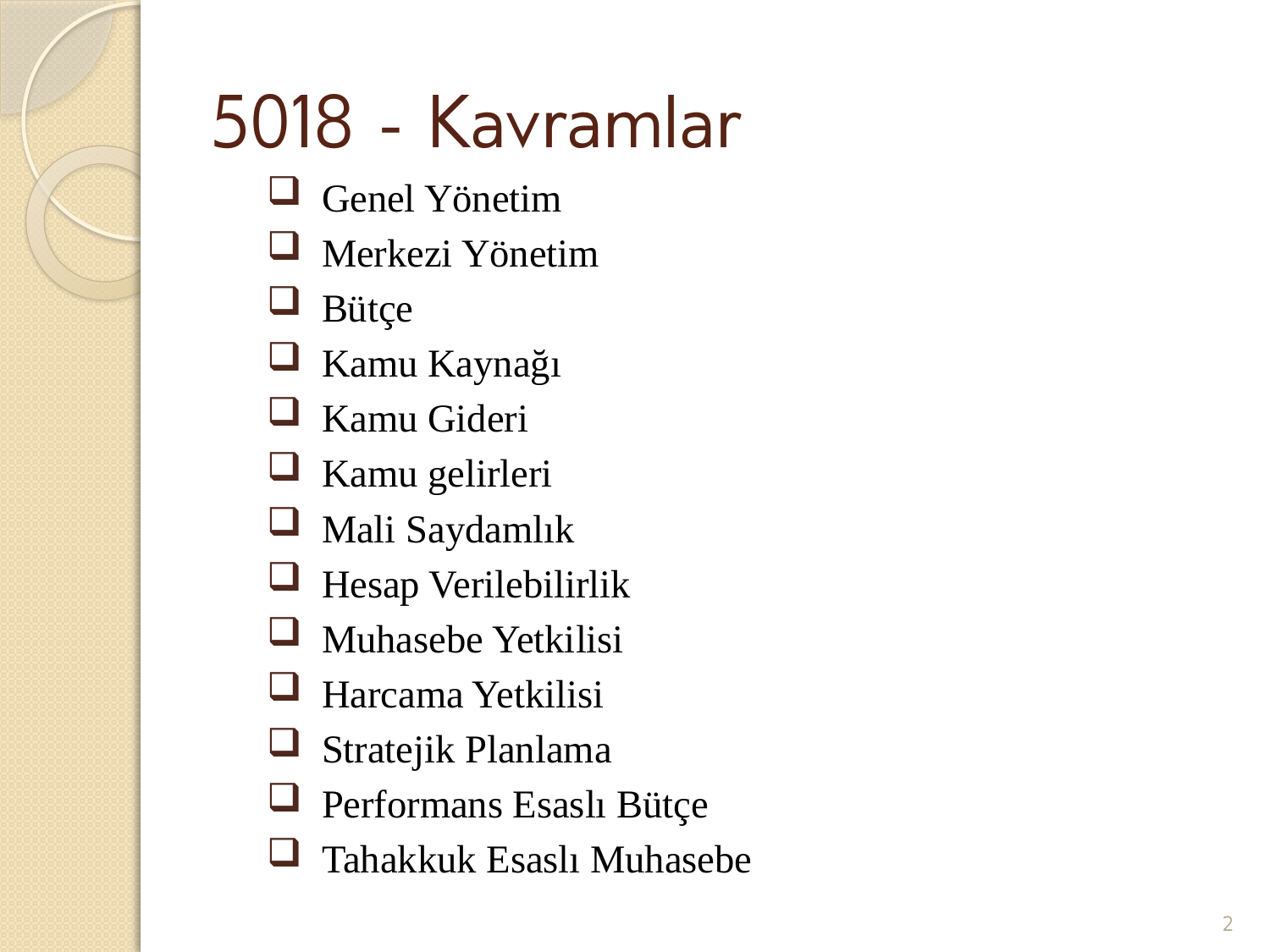

# 5018 - Kavramlar
Genel Yönetim
Merkezi Yönetim
Bütçe
Kamu Kaynağı
Kamu Gideri
Kamu gelirleri
Mali Saydamlık
Hesap Verilebilirlik
Muhasebe Yetkilisi
Harcama Yetkilisi
Stratejik Planlama
Performans Esaslı Bütçe
Tahakkuk Esaslı Muhasebe

2